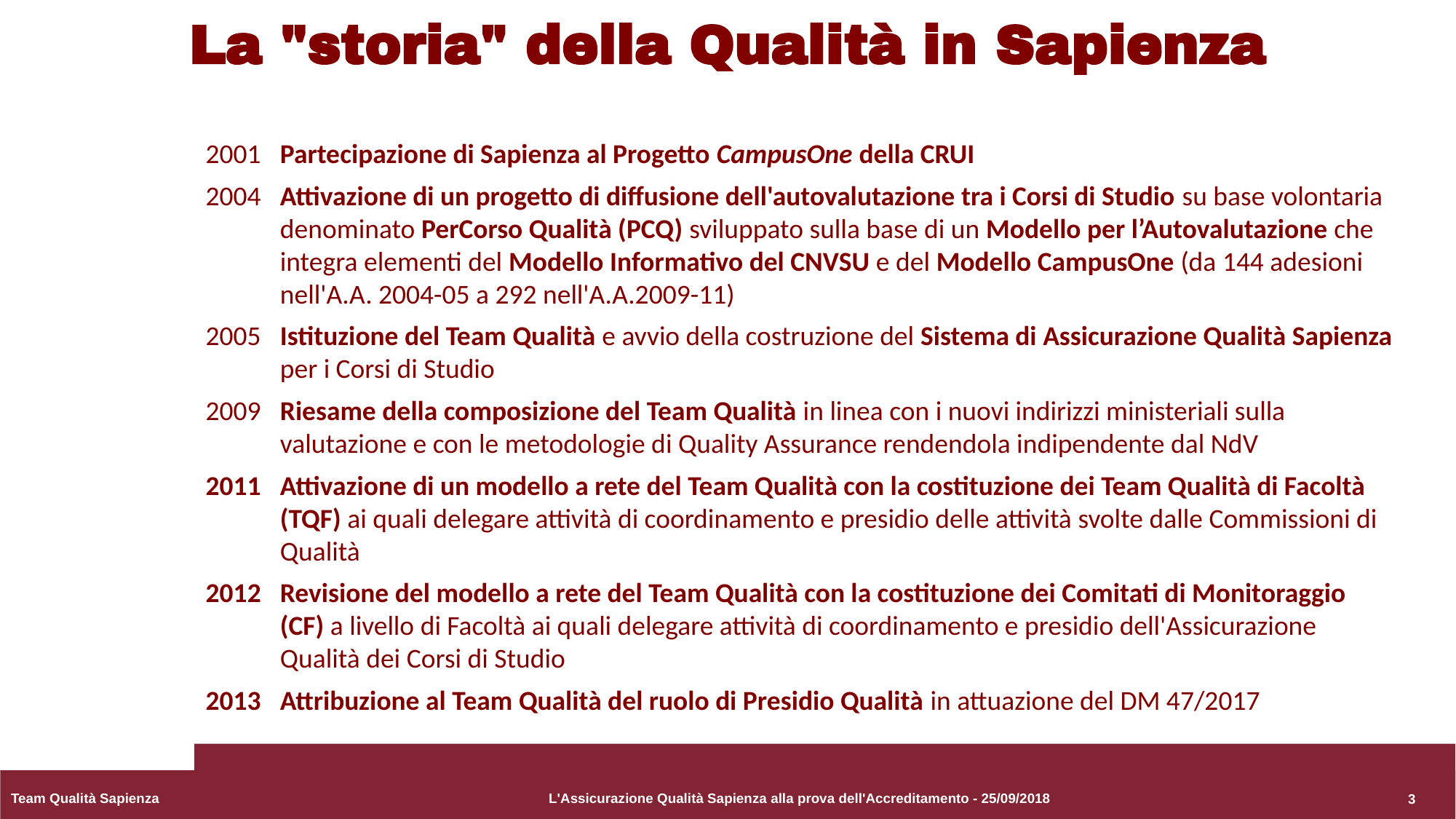

# La "storia" della Qualità in Sapienza
2001	Partecipazione di Sapienza al Progetto CampusOne della CRUI
2004	Attivazione di un progetto di diffusione dell'autovalutazione tra i Corsi di Studio su base volontaria denominato PerCorso Qualità (PCQ) sviluppato sulla base di un Modello per l’Autovalutazione che integra elementi del Modello Informativo del CNVSU e del Modello CampusOne (da 144 adesioni nell'A.A. 2004-05 a 292 nell'A.A.2009-11)
2005	Istituzione del Team Qualità e avvio della costruzione del Sistema di Assicurazione Qualità Sapienza per i Corsi di Studio
2009	Riesame della composizione del Team Qualità in linea con i nuovi indirizzi ministeriali sulla valutazione e con le metodologie di Quality Assurance rendendola indipendente dal NdV
2011	Attivazione di un modello a rete del Team Qualità con la costituzione dei Team Qualità di Facoltà (TQF) ai quali delegare attività di coordinamento e presidio delle attività svolte dalle Commissioni di Qualità
Revisione del modello a rete del Team Qualità con la costituzione dei Comitati di Monitoraggio (CF) a livello di Facoltà ai quali delegare attività di coordinamento e presidio dell'Assicurazione Qualità dei Corsi di Studio
2013	Attribuzione al Team Qualità del ruolo di Presidio Qualità in attuazione del DM 47/2017
3
Team Qualità Sapienza
L'Assicurazione Qualità Sapienza alla prova dell'Accreditamento - 25/09/2018